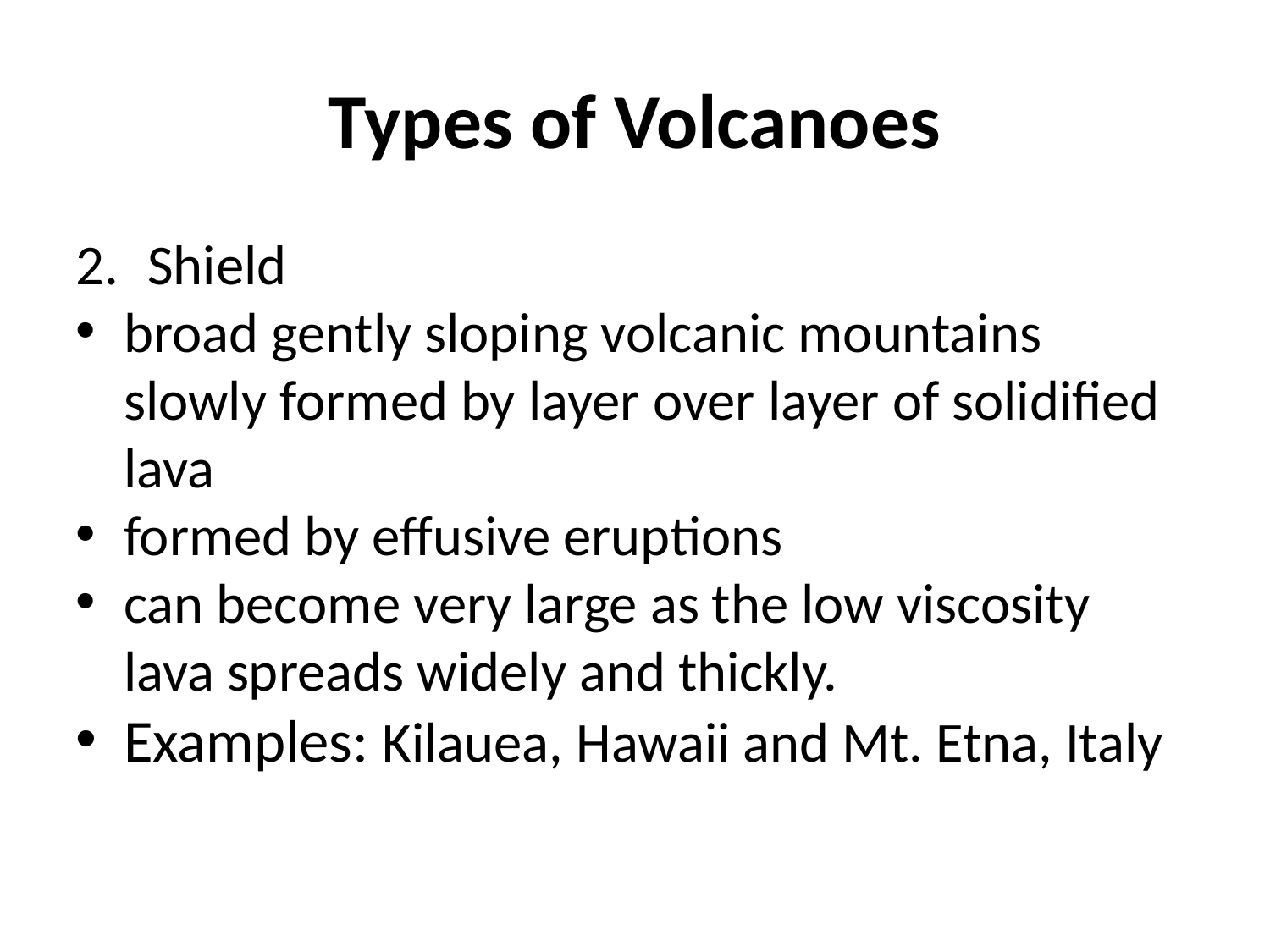

Types of Volcanoes
Shield
broad gently sloping volcanic mountains slowly formed by layer over layer of solidified lava
formed by effusive eruptions
can become very large as the low viscosity lava spreads widely and thickly.
Examples: Kilauea, Hawaii and Mt. Etna, Italy